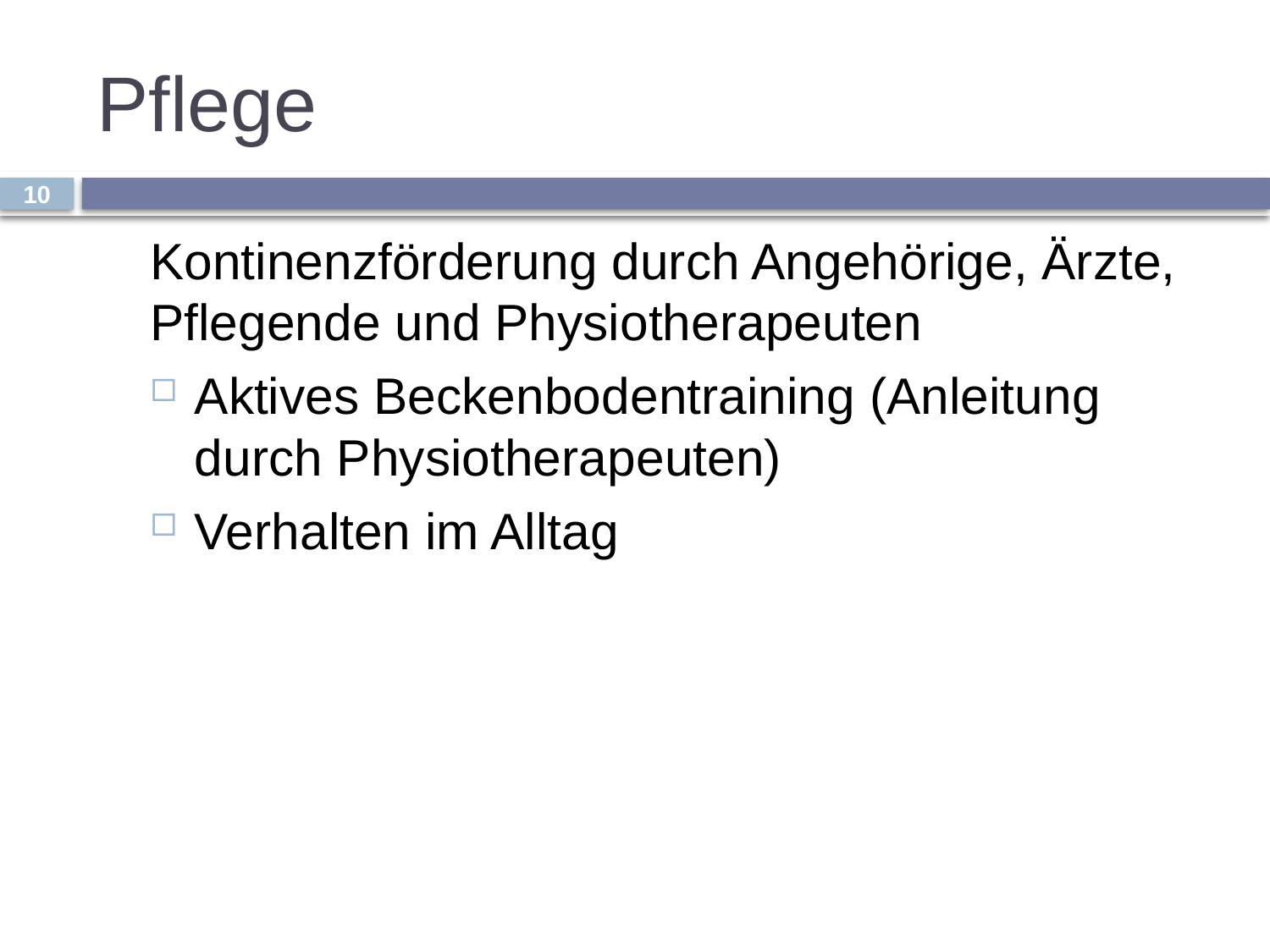

# Pflege
10
Kontinenzförderung durch Angehörige, Ärzte, Pflegende und Physiotherapeuten
Aktives Beckenbodentraining (Anleitung durch Physiotherapeuten)
Verhalten im Alltag